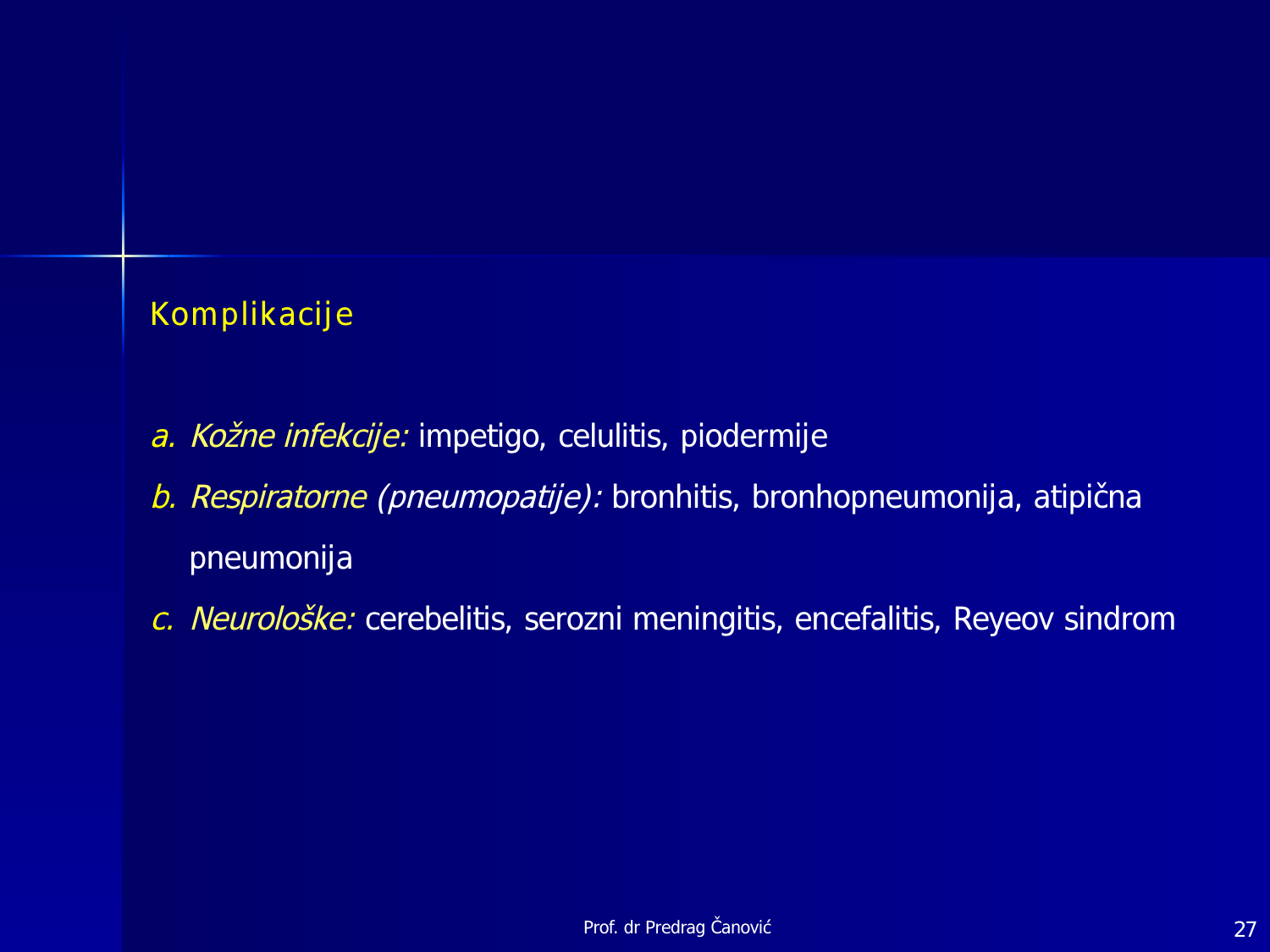

Komplikacije

Kožne infekcije: impetigo, celulitis, piodermije
Respiratorne (pneumopatije): bronhitis, bronhopneumonija, atipična
pneumonija
Neurološke: cerebelitis, serozni meningitis, encefalitis, Reyeov sindrom
Prof. dr Predrag Čanović
27